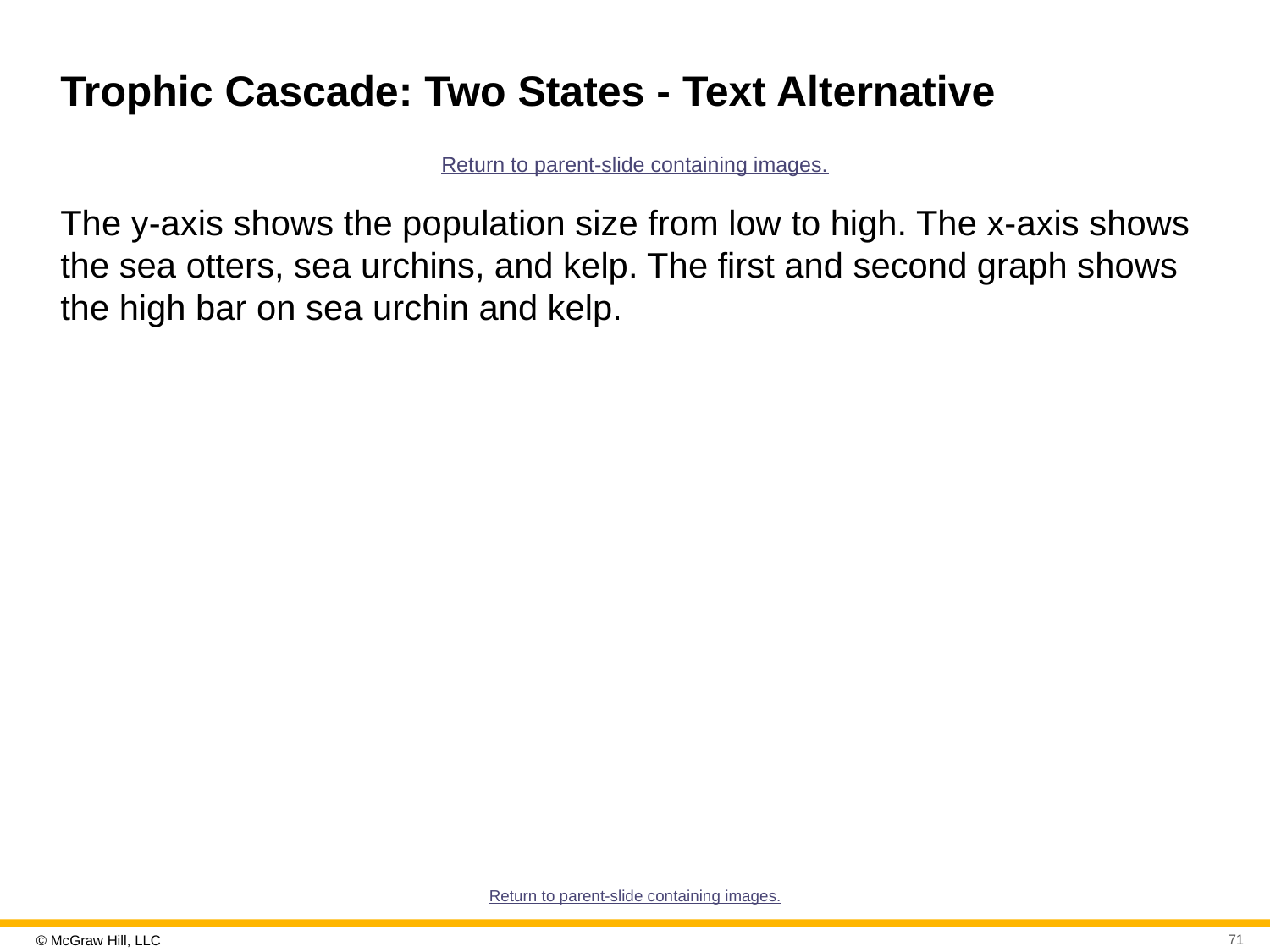

# Trophic Cascade: Two States - Text Alternative
Return to parent-slide containing images.
The y-axis shows the population size from low to high. The x-axis shows the sea otters, sea urchins, and kelp. The first and second graph shows the high bar on sea urchin and kelp.
Return to parent-slide containing images.
71